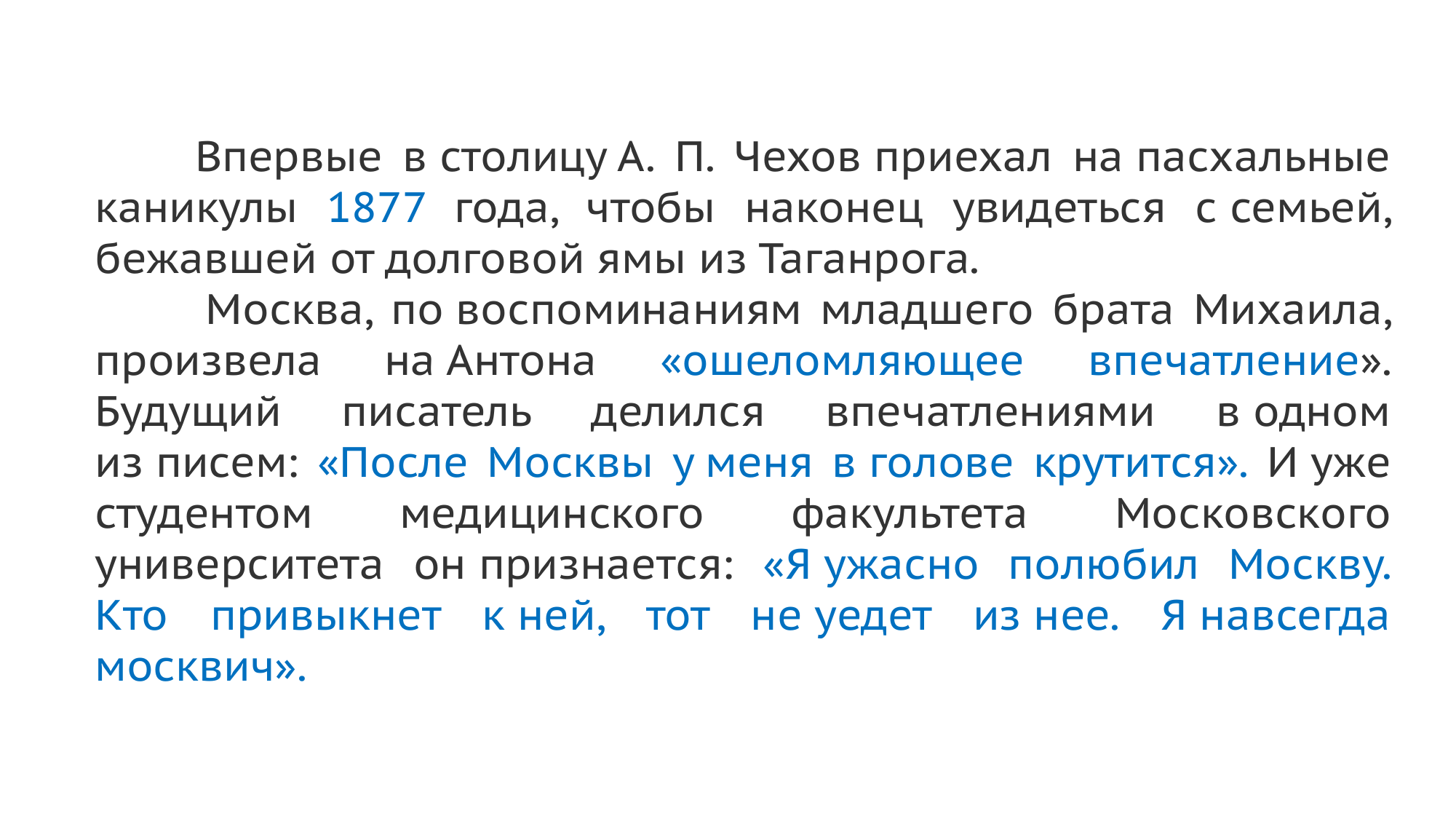

Впервые в столицу А. П. Чехов приехал на пасхальные каникулы 1877 года, чтобы наконец увидеться с семьей, бежавшей от долговой ямы из Таганрога.
      Москва, по воспоминаниям младшего брата Михаила, произвела на Антона «ошеломляющее впечатление». Будущий писатель делился впечатлениями в одном из писем: «После Москвы у меня в голове крутится». И уже студентом медицинского факультета Московского университета он признается: «Я ужасно полюбил Москву. Кто привыкнет к ней, тот не уедет из нее. Я навсегда москвич».